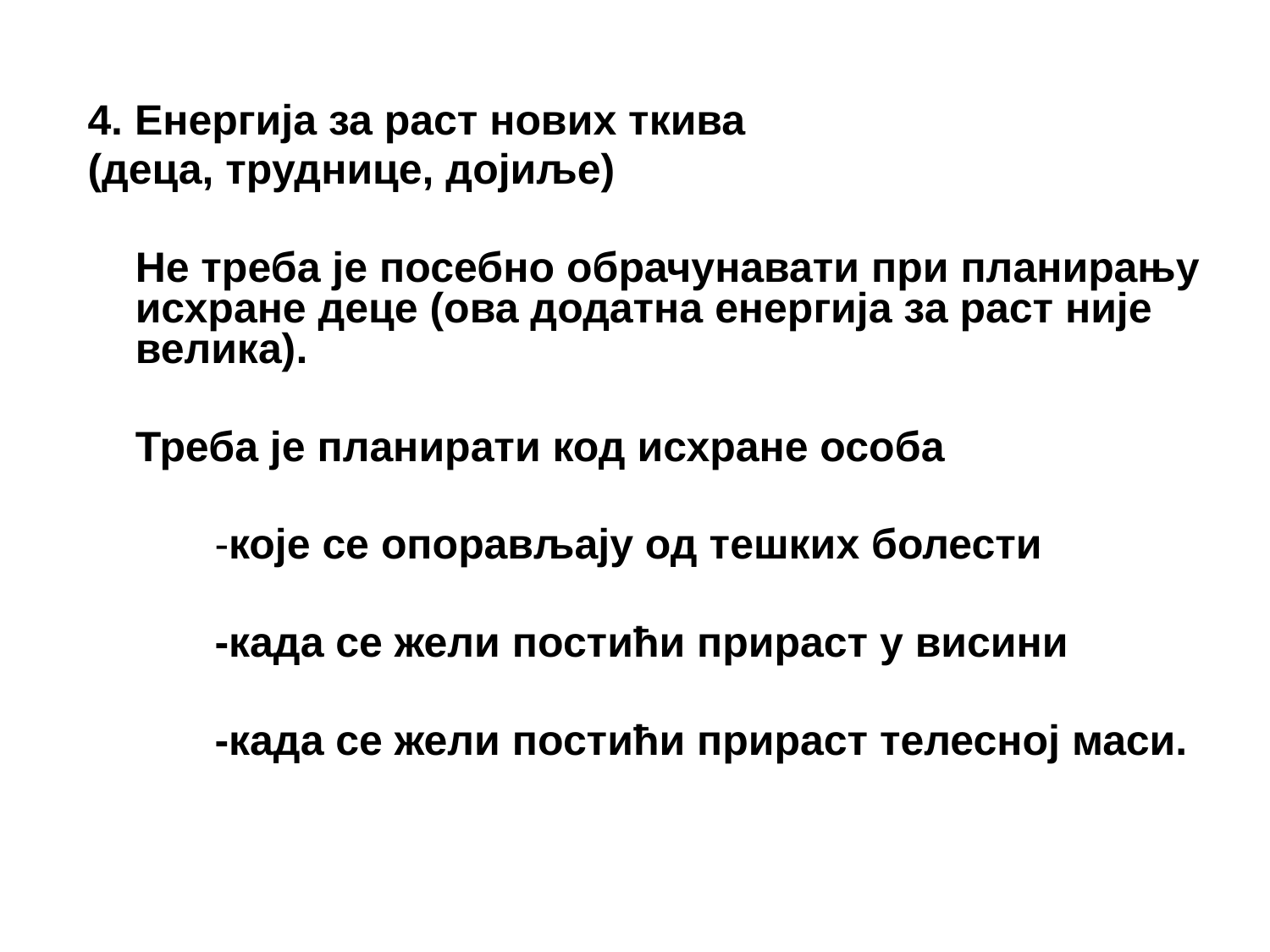

4. Енергија за раст нових ткива
(деца, труднице, дојиље)

	Не треба је посебно обрачунавати при планирању исхране деце (ова додатна енергија за раст није велика).

	Треба је планирати код исхране особа

-које се опорављају од тешких болести

-када се жели постићи прираст у висини

-када се жели постићи прираст телесној маси.